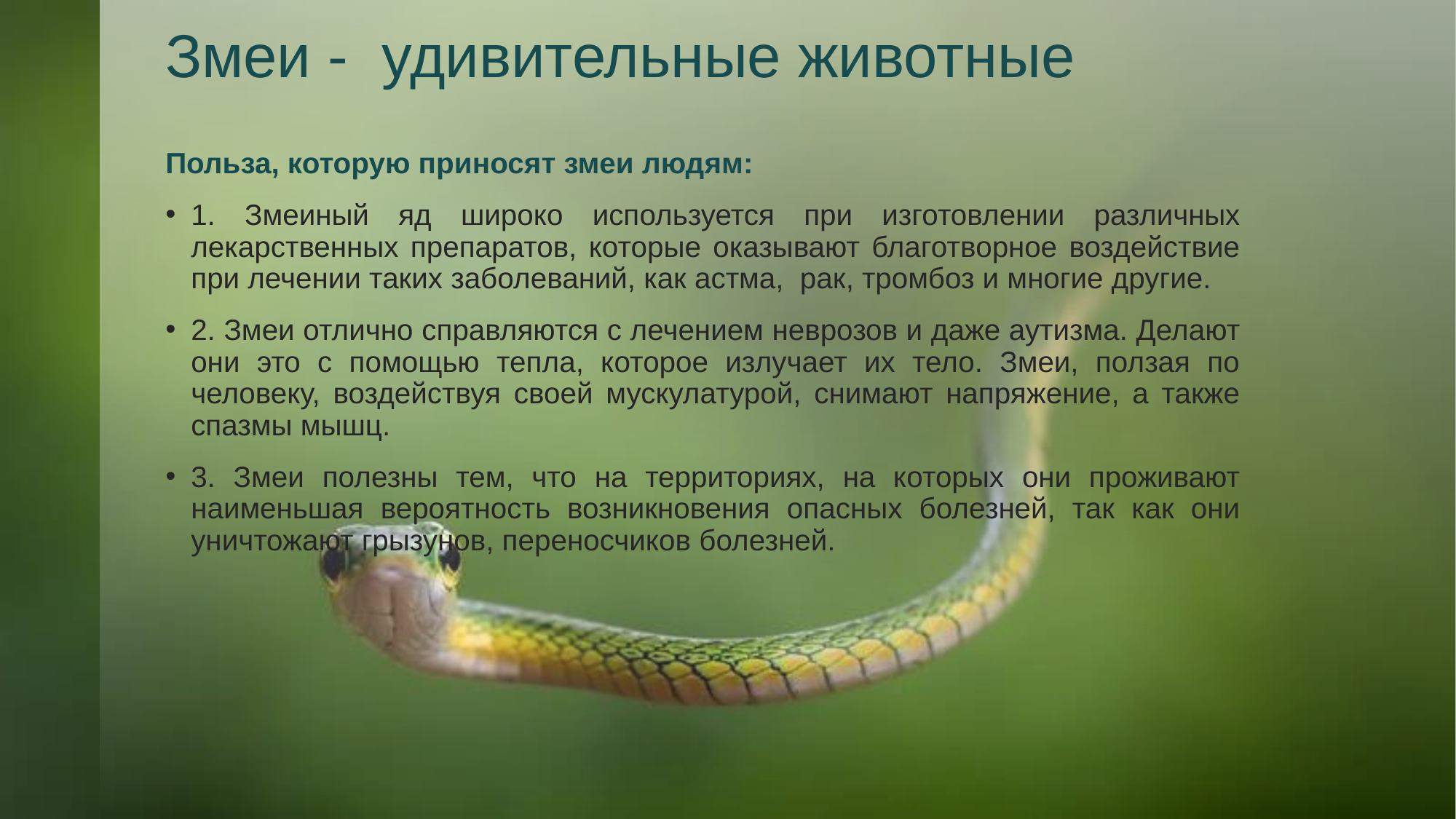

# Змеи -  удивительные животные
Польза, которую приносят змеи людям:
1. Змеиный яд широко используется при изготовлении различных лекарственных препаратов, которые оказывают благотворное воздействие при лечении таких заболеваний, как астма,  рак, тромбоз и многие другие.
2. Змеи отлично справляются с лечением неврозов и даже аутизма. Делают они это с помощью тепла, которое излучает их тело. Змеи, ползая по человеку, воздействуя своей мускулатурой, снимают напряжение, а также спазмы мышц.
3. Змеи полезны тем, что на территориях, на которых они проживают наименьшая вероятность возникновения опасных болезней, так как они уничтожают грызунов, переносчиков болезней.